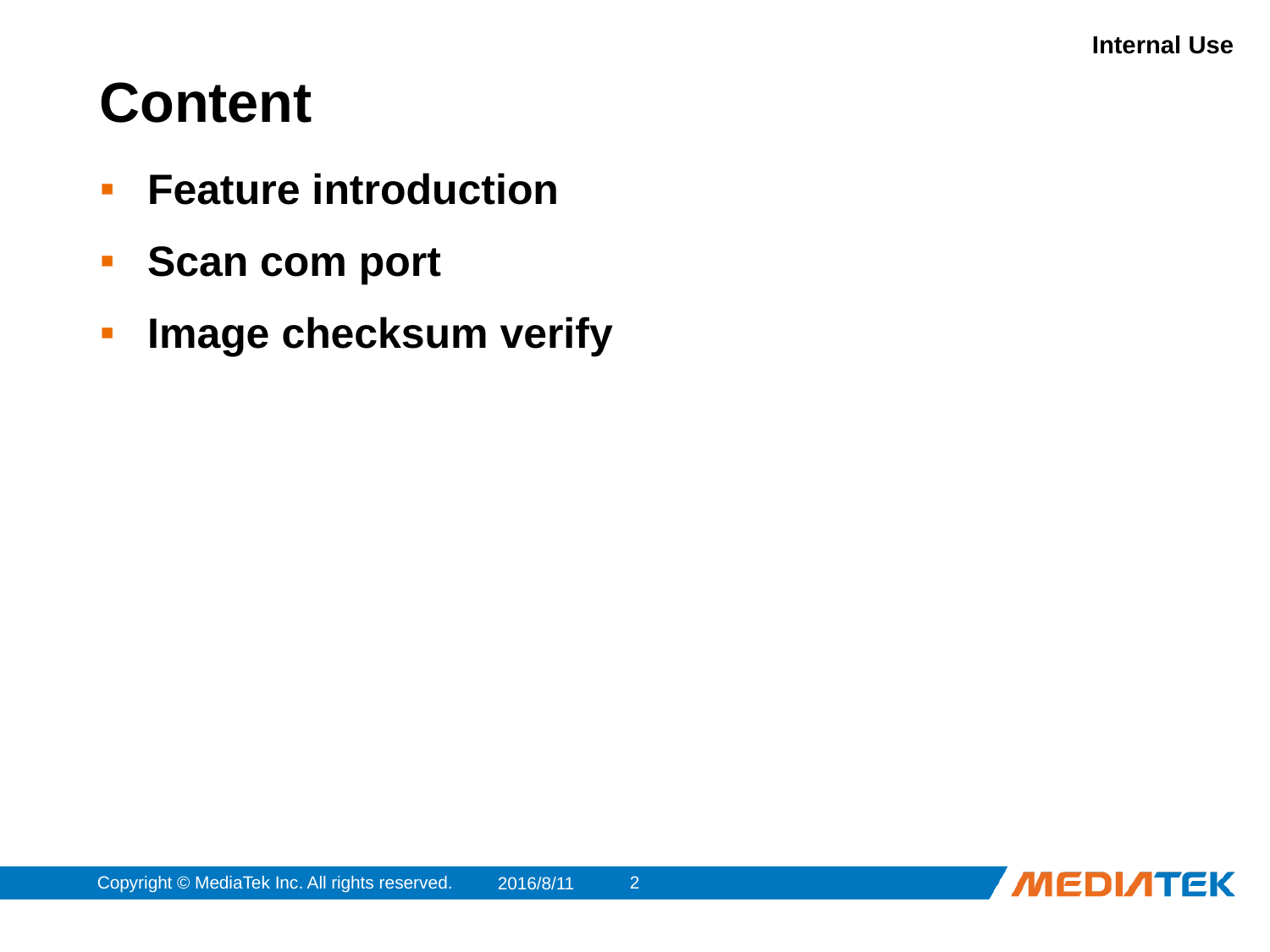

# Content
Feature introduction
Scan com port
Image checksum verify

Copyright © MediaTek Inc. All rights reserved.
2
2016/8/11